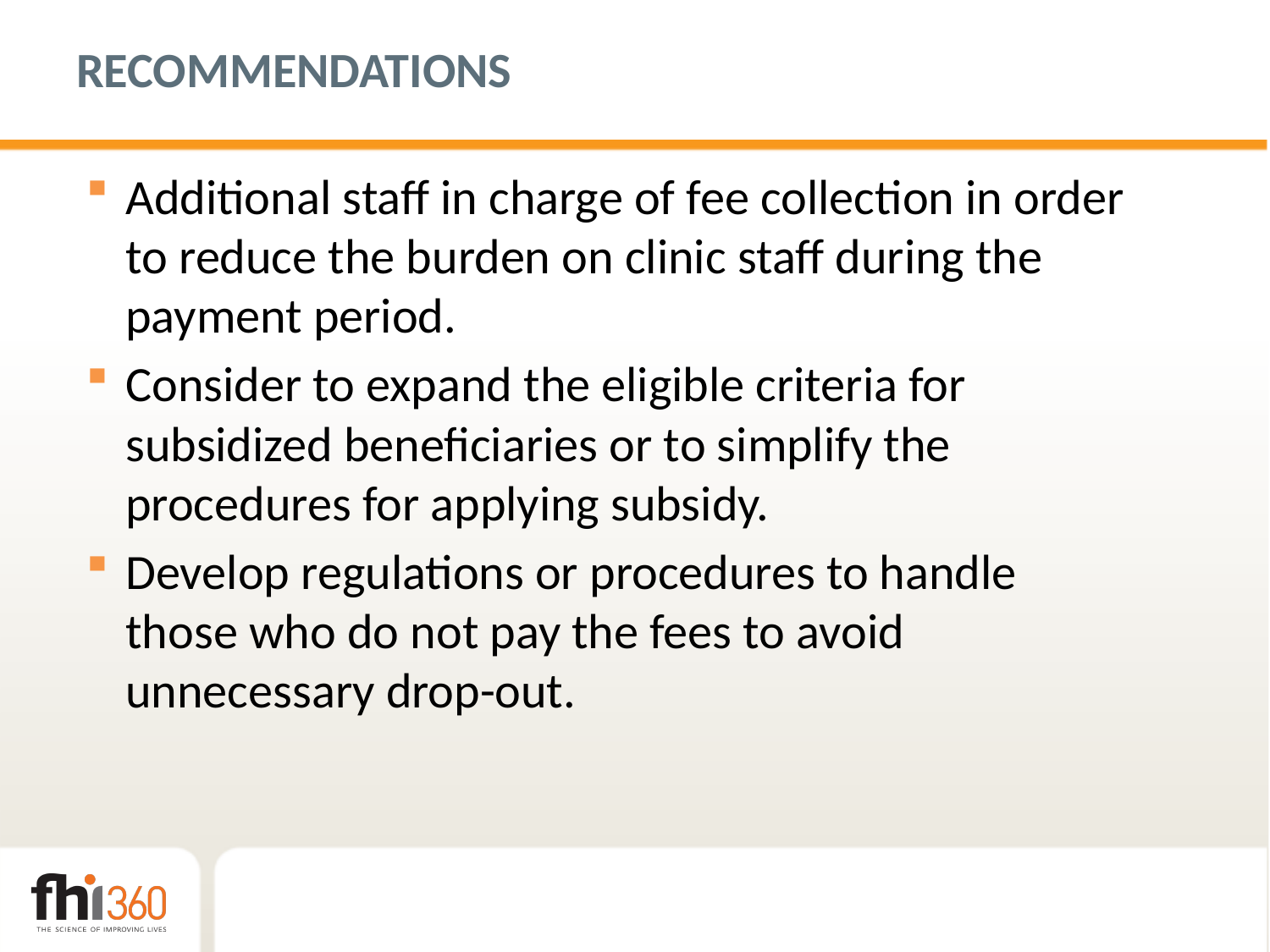

# RECOMMENDATIONS
Additional staff in charge of fee collection in order to reduce the burden on clinic staff during the payment period.
Consider to expand the eligible criteria for subsidized beneficiaries or to simplify the procedures for applying subsidy.
Develop regulations or procedures to handle those who do not pay the fees to avoid unnecessary drop-out.